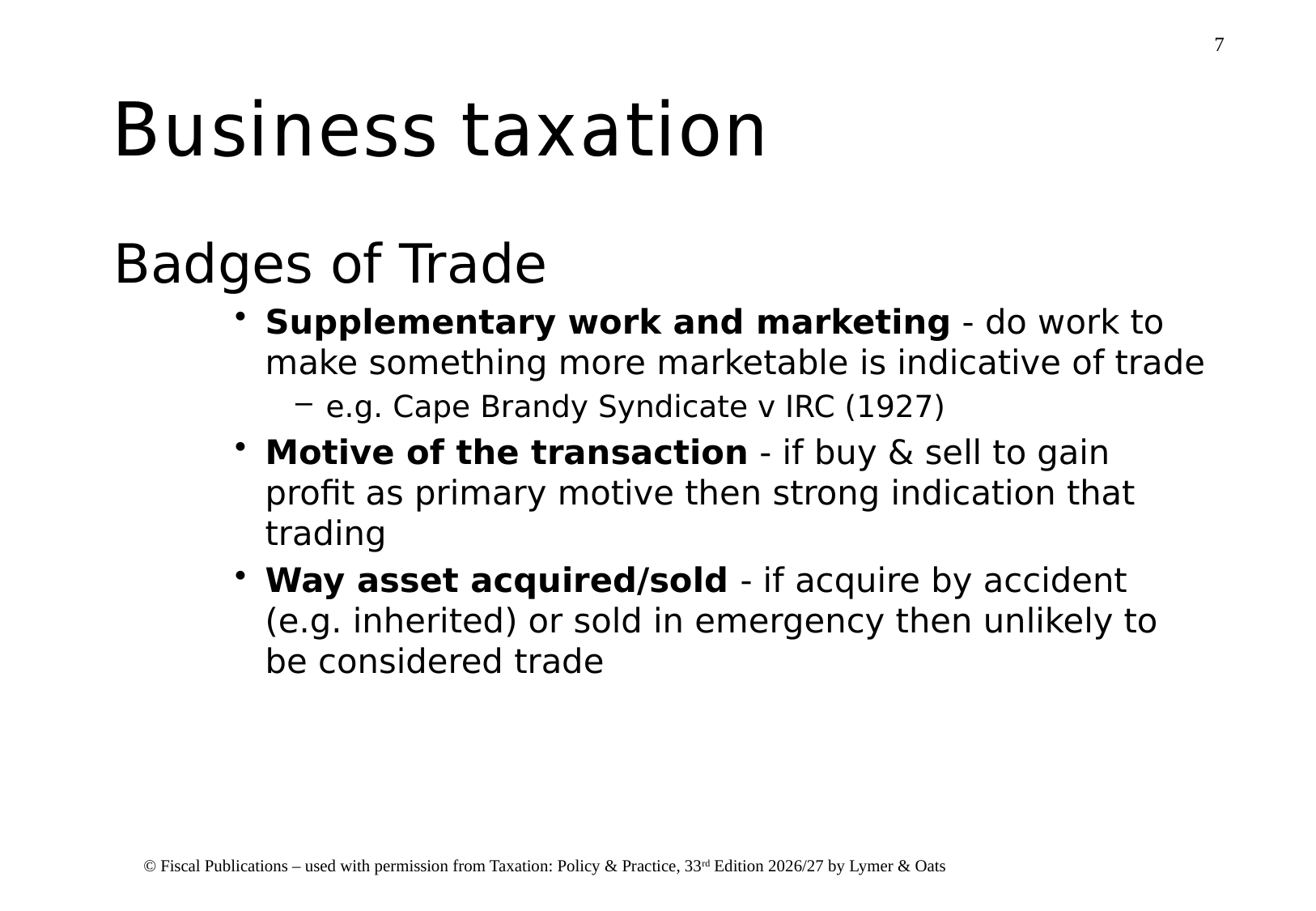

# Business taxation
Badges of Trade
Supplementary work and marketing - do work to make something more marketable is indicative of trade
e.g. Cape Brandy Syndicate v IRC (1927)
Motive of the transaction - if buy & sell to gain profit as primary motive then strong indication that trading
Way asset acquired/sold - if acquire by accident (e.g. inherited) or sold in emergency then unlikely to be considered trade